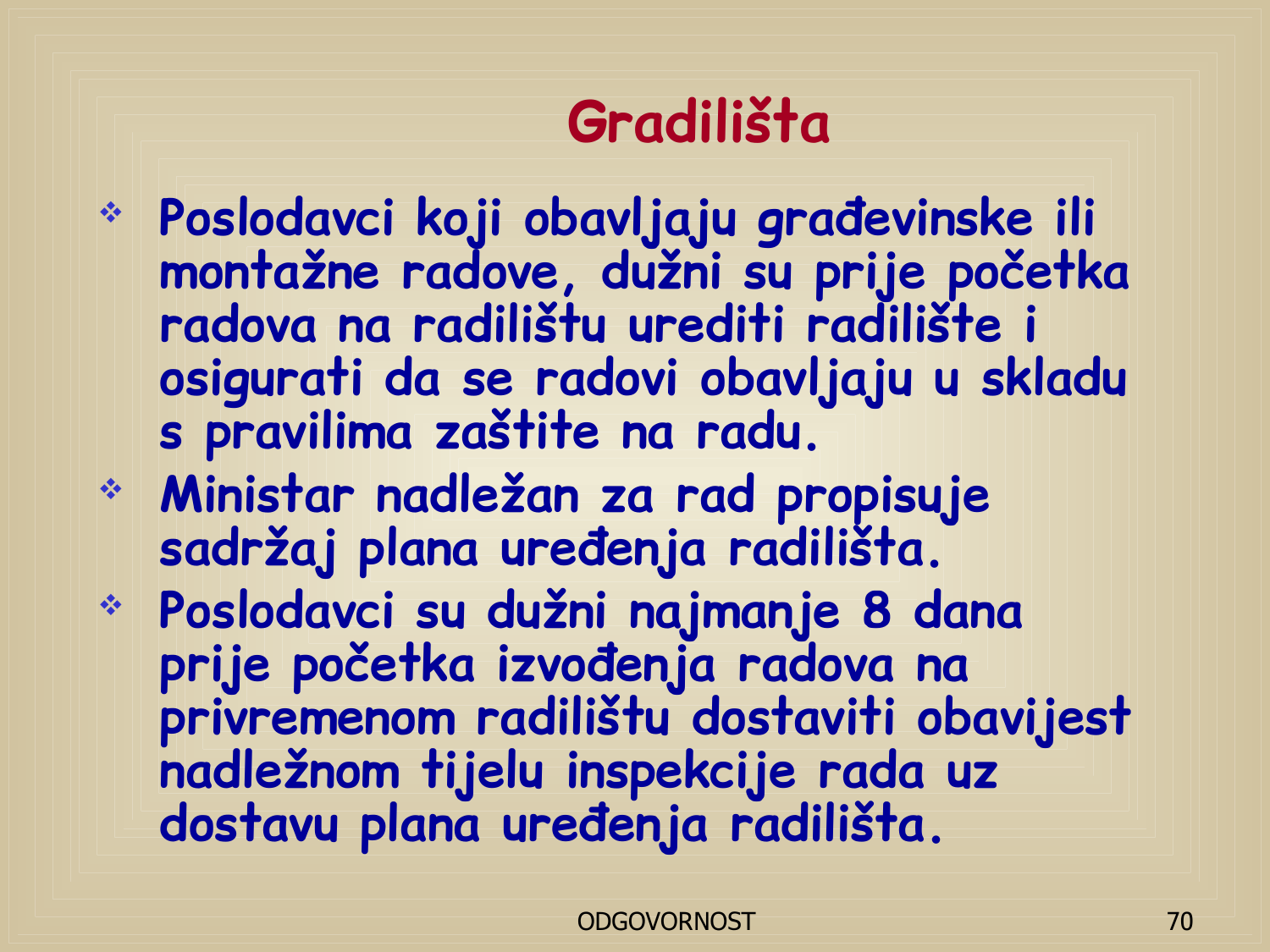

# Gradilišta
Poslodavci koji obavljaju građevinske ili montažne radove, dužni su prije početka radova na radilištu urediti radilište i osigurati da se radovi obavljaju u skladu s pravilima zaštite na radu.
Ministar nadležan za rad propisuje sadržaj plana uređenja radilišta.
Poslodavci su dužni najmanje 8 dana prije početka izvođenja radova na privremenom radilištu dostaviti obavijest nadležnom tijelu inspekcije rada uz dostavu plana uređenja radilišta.
ODGOVORNOST
70